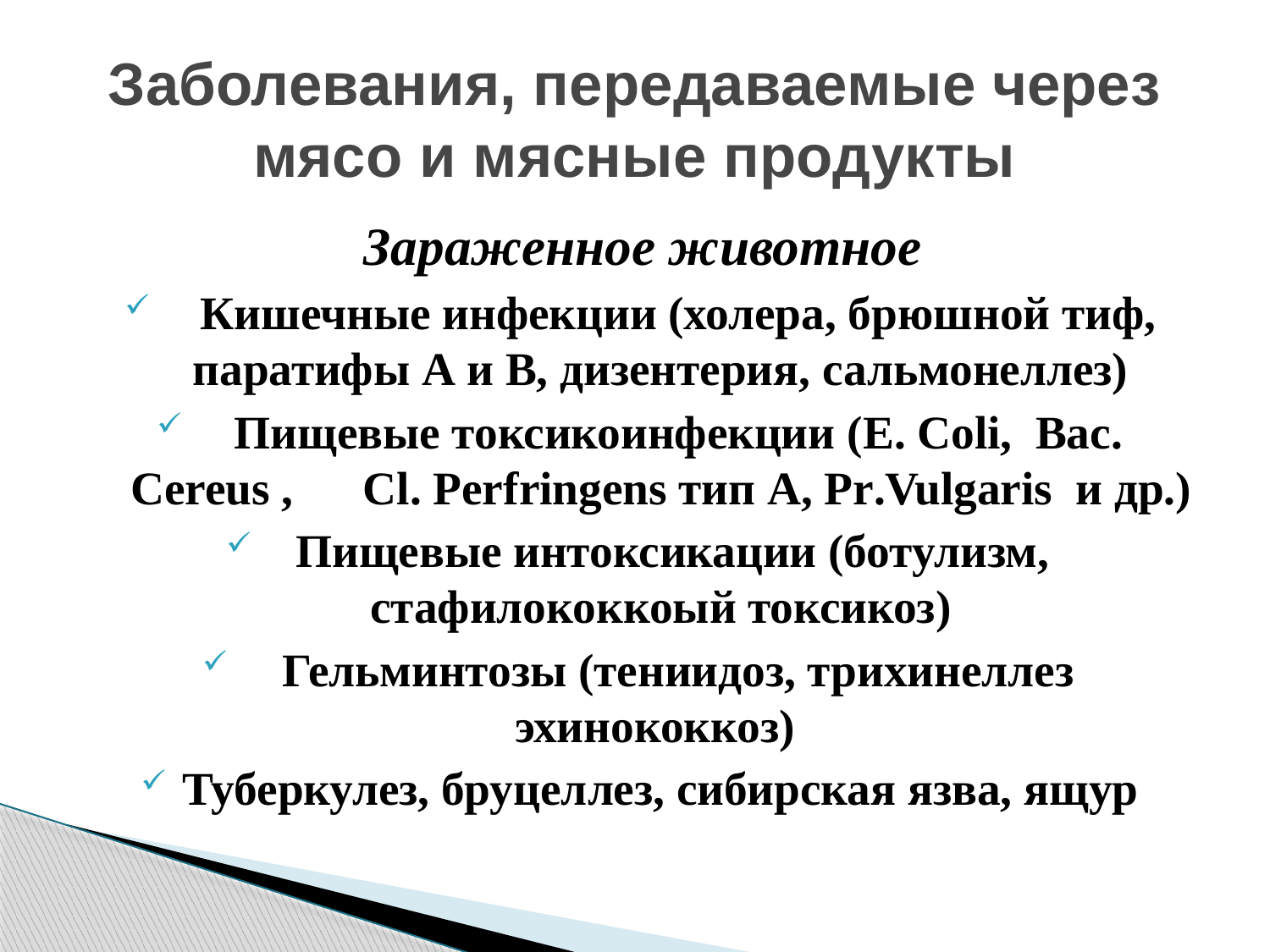

# Заболевания, передаваемые через мясо и мясные продукты
Зараженное животное
   Кишечные инфекции (холера, брюшной тиф, паратифы А и В, дизентерия, сальмонеллез)
   Пищевые токсикоинфекции (E. Coli,  Bac. Cereus ,      Cl. Perfringens тип А, Pr.Vulgaris  и др.)
  Пищевые интоксикации (ботулизм, стафилококкоый токсикоз)
   Гельминтозы (тениидоз, трихинеллез эхинококкоз)
Туберкулез, бруцеллез, сибирская язва, ящур